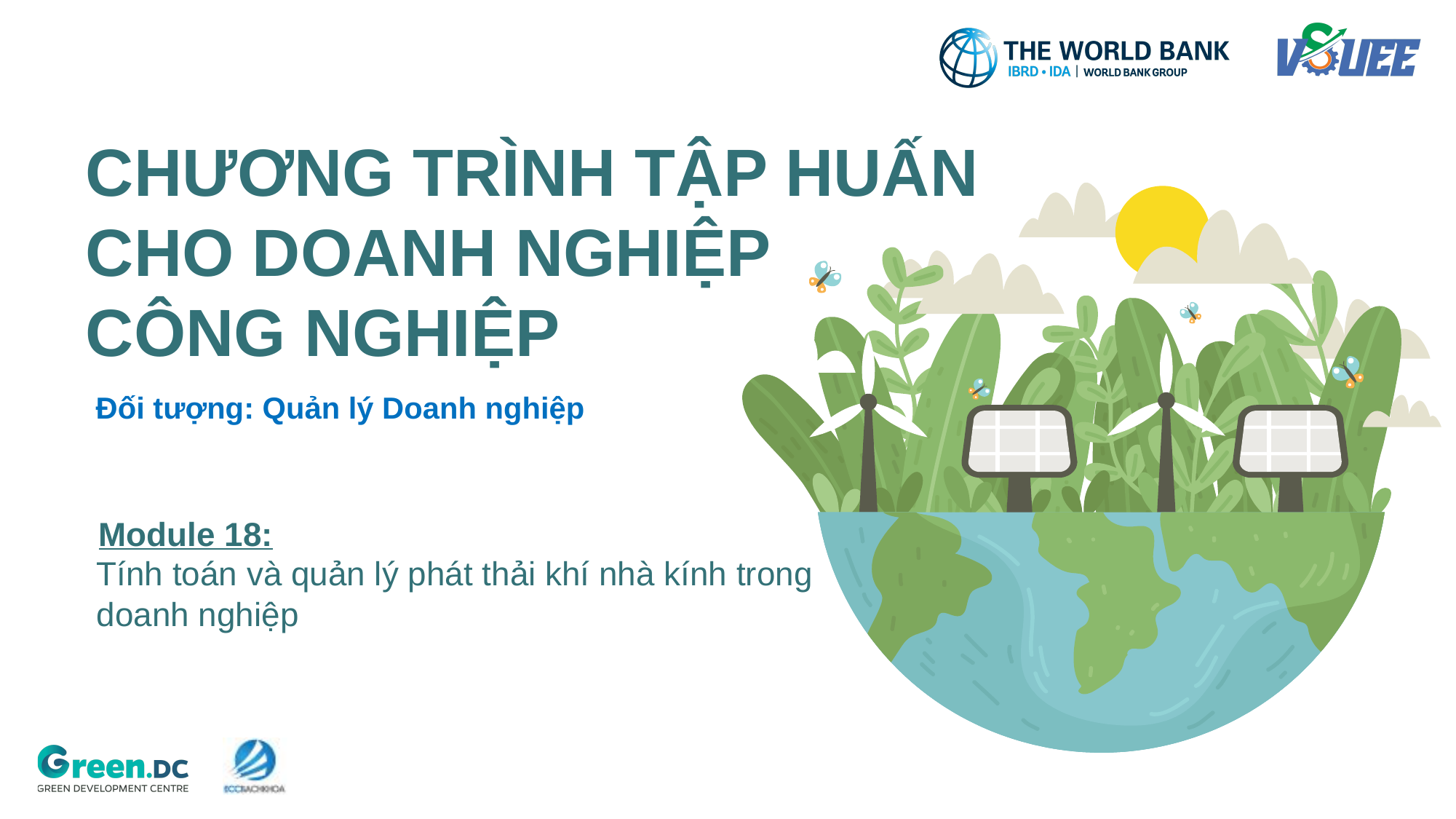

# CHƯƠNG TRÌNH TẬP HUẤN CHO DOANH NGHIỆP CÔNG NGHIỆP

Đối tượng: Quản lý Doanh nghiệp
Module 18:
Tính toán và quản lý phát thải khí nhà kính trong doanh nghiệp